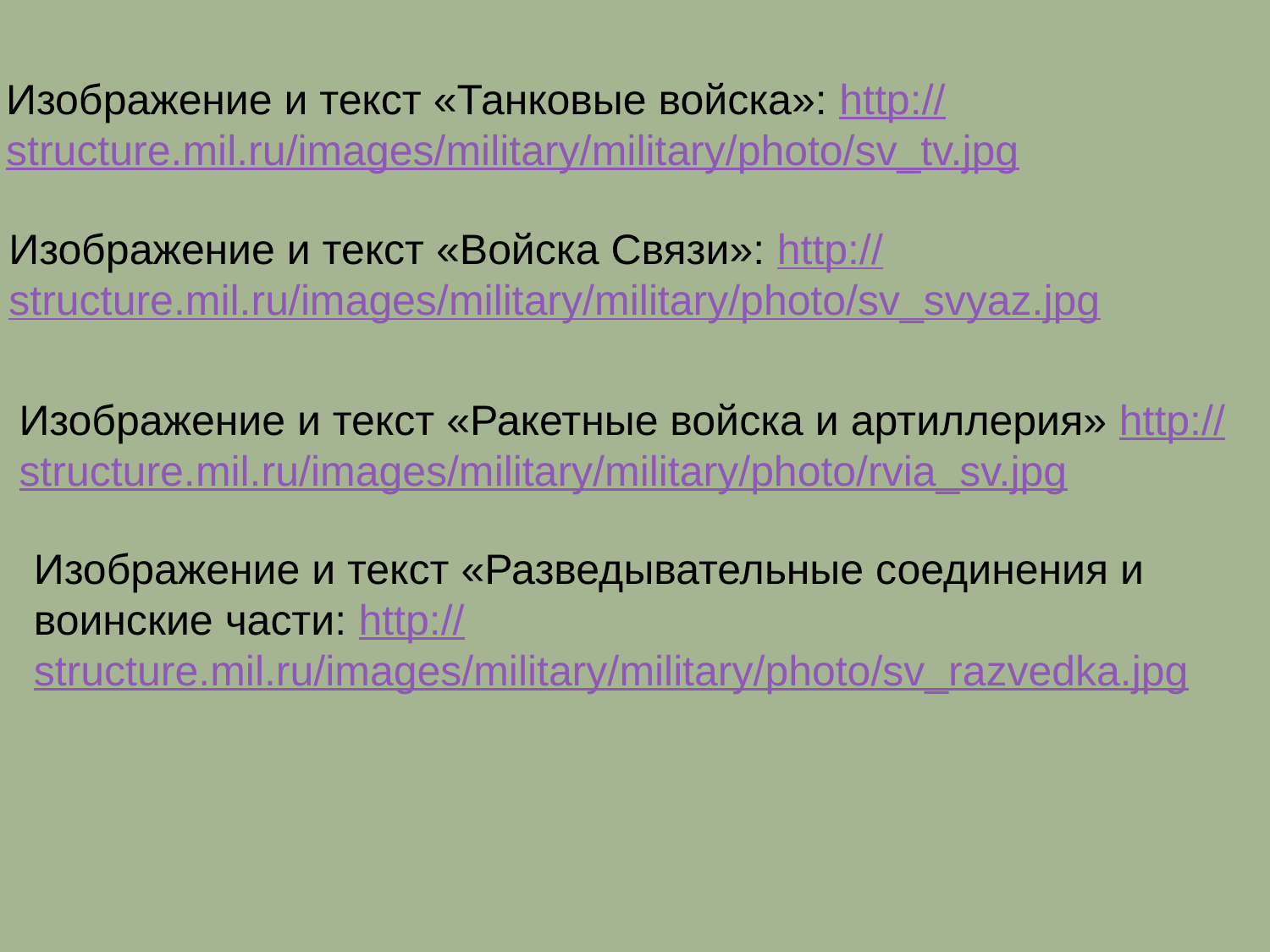

Изображение и текст «Танковые войска»: http://structure.mil.ru/images/military/military/photo/sv_tv.jpg

Изображение и текст «Войска Связи»: http://structure.mil.ru/images/military/military/photo/sv_svyaz.jpg

Изображение и текст «Ракетные войска и артиллерия» http://structure.mil.ru/images/military/military/photo/rvia_sv.jpg

Изображение и текст «Разведывательные соединения и воинские части: http://structure.mil.ru/images/military/military/photo/sv_razvedka.jpg